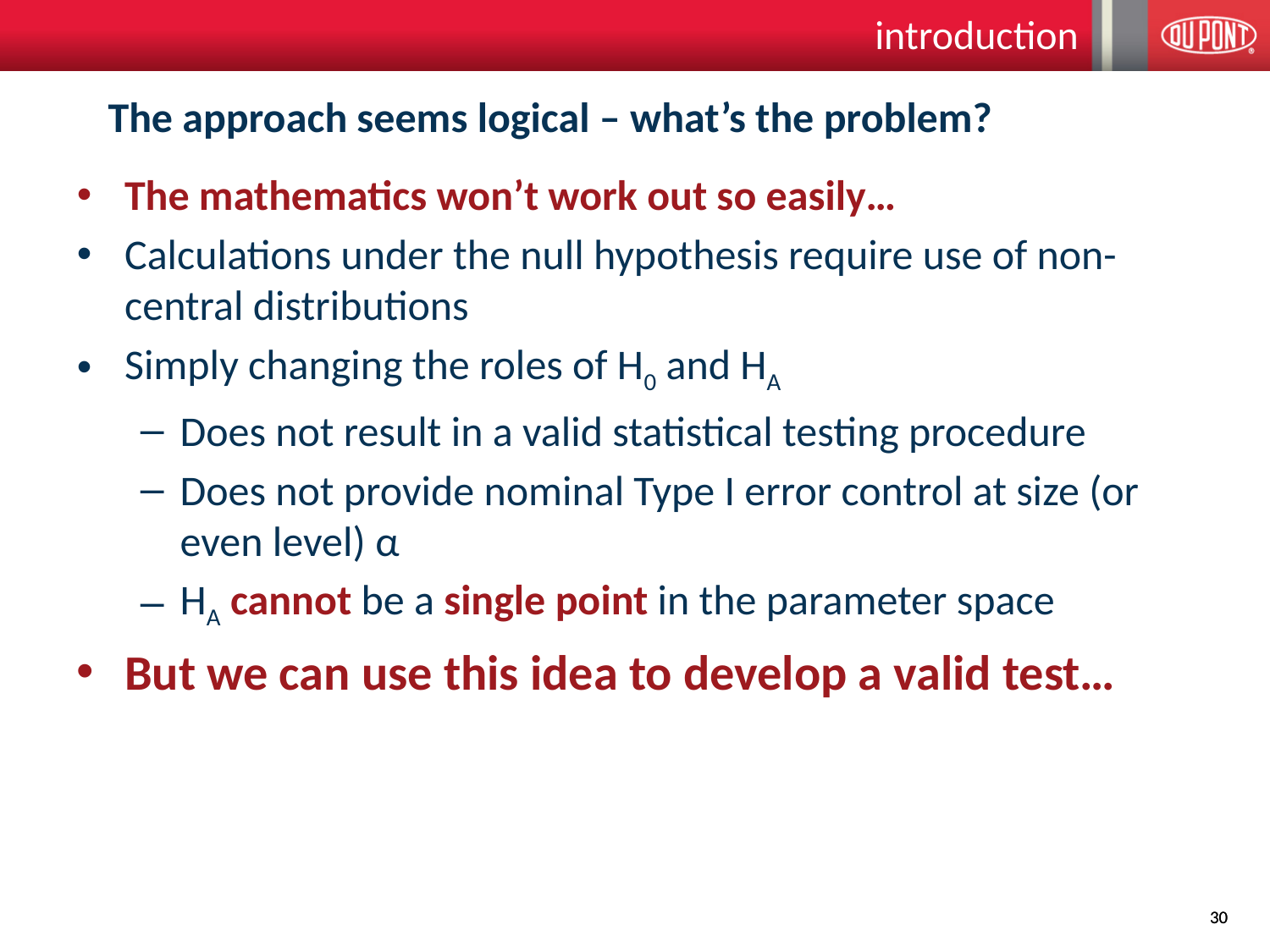

introduction
# The approach seems logical – what’s the problem?
The mathematics won’t work out so easily…
Calculations under the null hypothesis require use of non-central distributions
Simply changing the roles of H0 and HA
Does not result in a valid statistical testing procedure
Does not provide nominal Type I error control at size (or even level) α
HA cannot be a single point in the parameter space
But we can use this idea to develop a valid test…